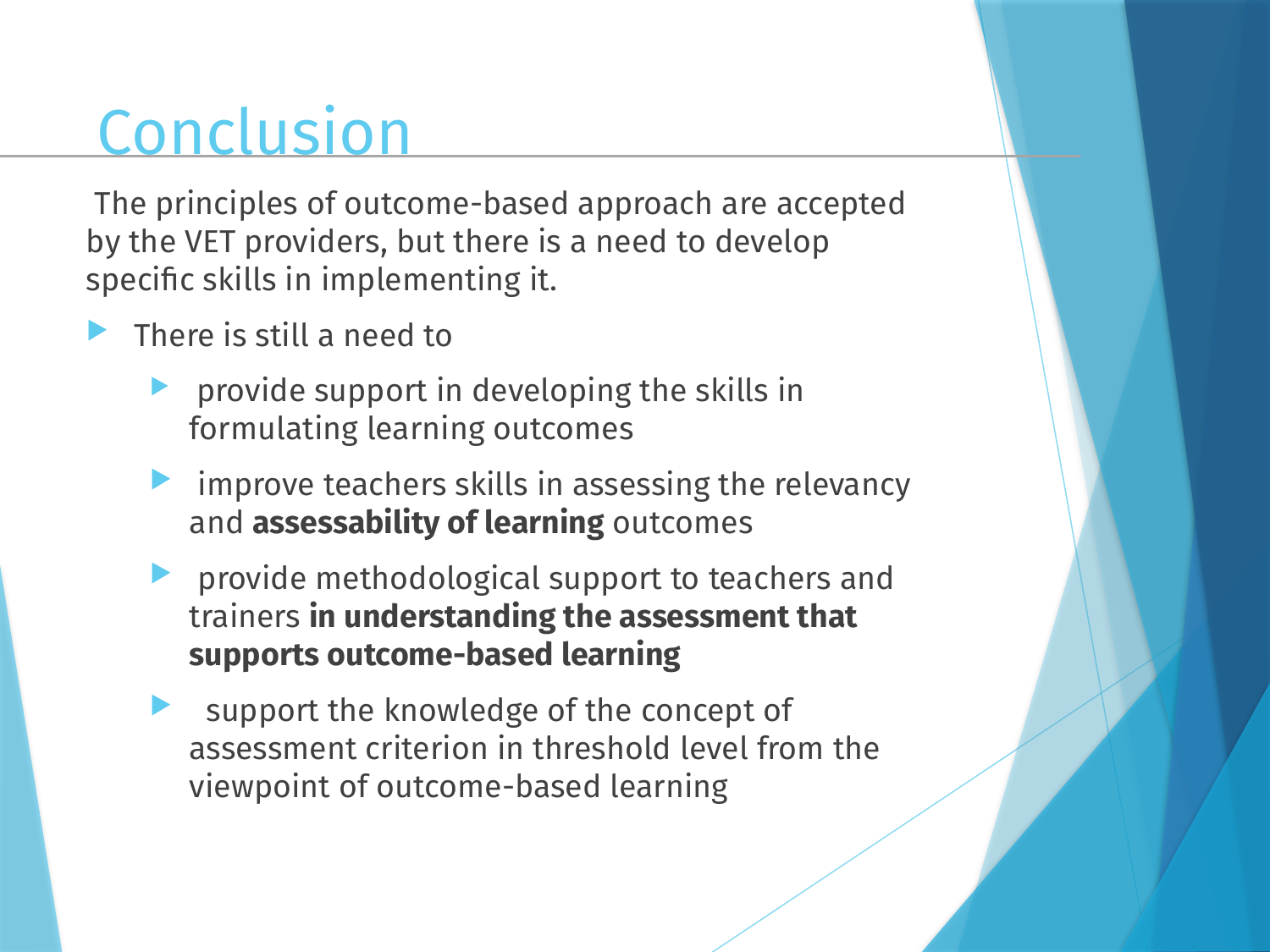

# Conclusion
 The principles of outcome-based approach are accepted by the VET providers, but there is a need to develop specific skills in implementing it.
There is still a need to
 provide support in developing the skills in formulating learning outcomes
 improve teachers skills in assessing the relevancy and assessability of learning outcomes
 provide methodological support to teachers and trainers in understanding the assessment that supports outcome-based learning
  support the knowledge of the concept of assessment criterion in threshold level from the viewpoint of outcome-based learning